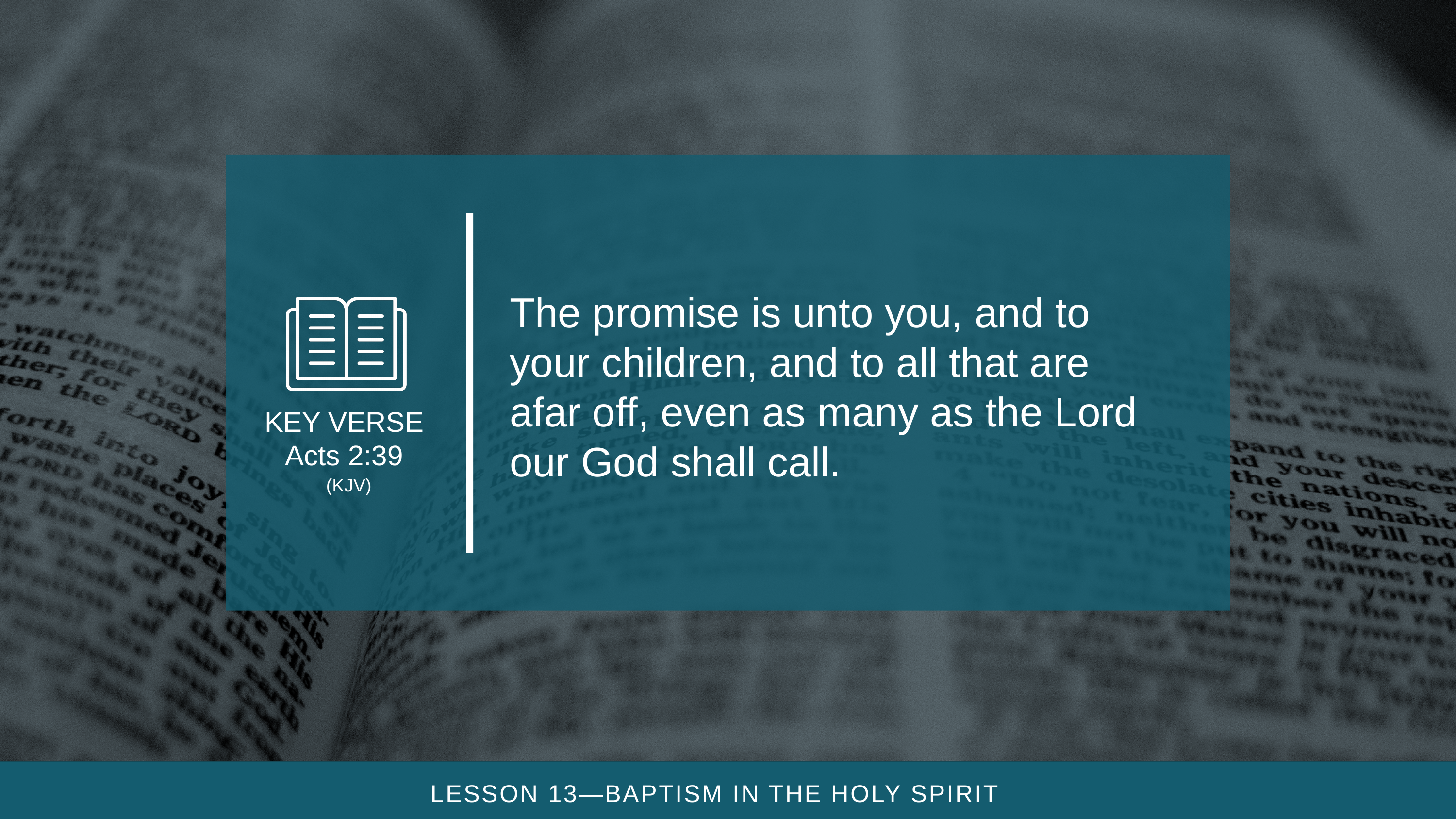

The promise is unto you, and to your children, and to all that are afar off, even as many as the Lord our God shall call.
(KJV)